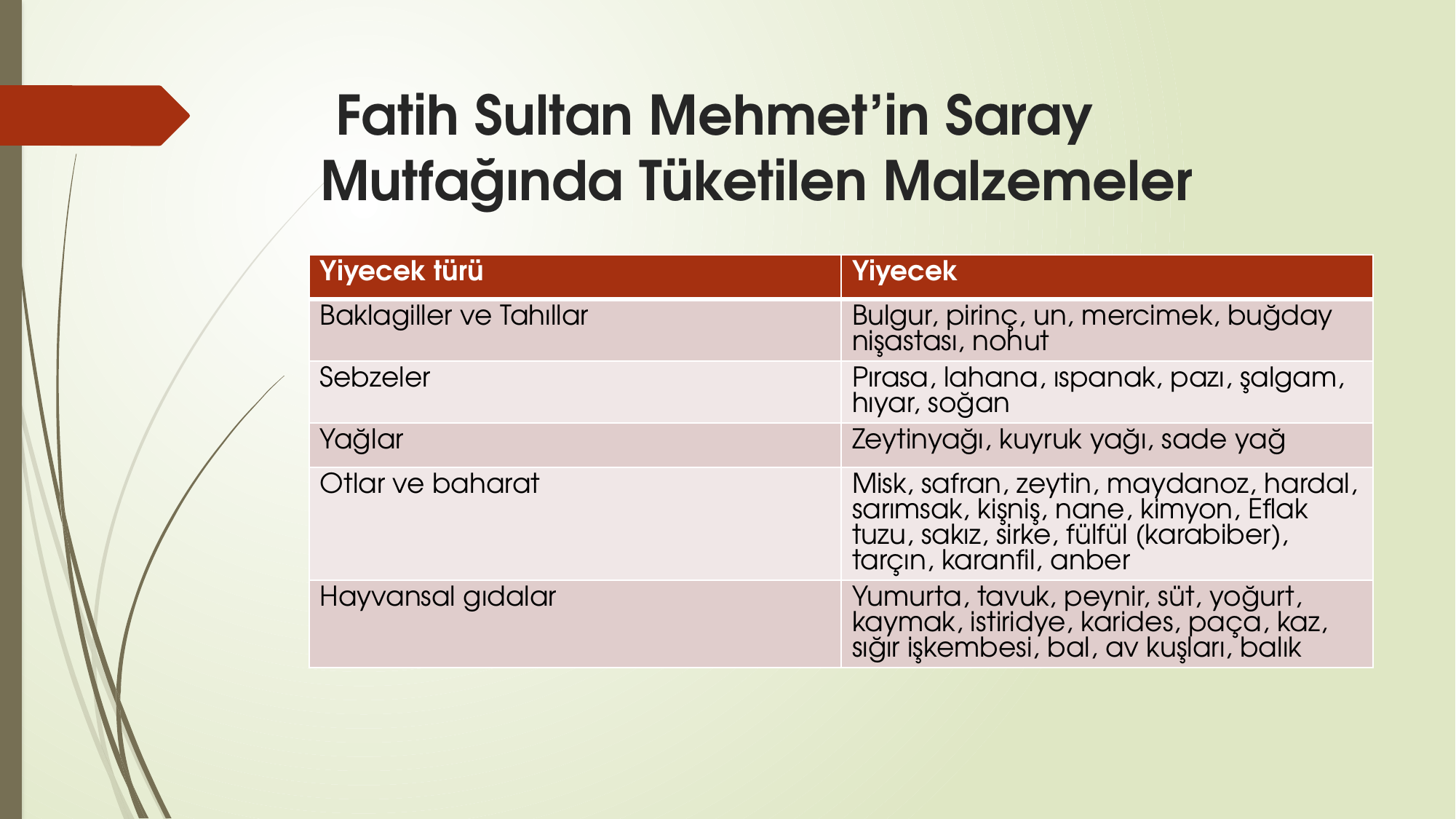

# Fatih Sultan Mehmet’in Saray Mutfağında Tüketilen Malzemeler
| Yiyecek türü | Yiyecek |
| --- | --- |
| Baklagiller ve Tahıllar | Bulgur, pirinç, un, mercimek, buğday nişastası, nohut |
| Sebzeler | Pırasa, lahana, ıspanak, pazı, şalgam, hıyar, soğan |
| Yağlar | Zeytinyağı, kuyruk yağı, sade yağ |
| Otlar ve baharat | Misk, safran, zeytin, maydanoz, hardal, sarımsak, kişniş, nane, kimyon, Eflak tuzu, sakız, sirke, fülfül (karabiber), tarçın, karanfil, anber |
| Hayvansal gıdalar | Yumurta, tavuk, peynir, süt, yoğurt, kaymak, istiridye, karides, paça, kaz, sığır işkembesi, bal, av kuşları, balık |